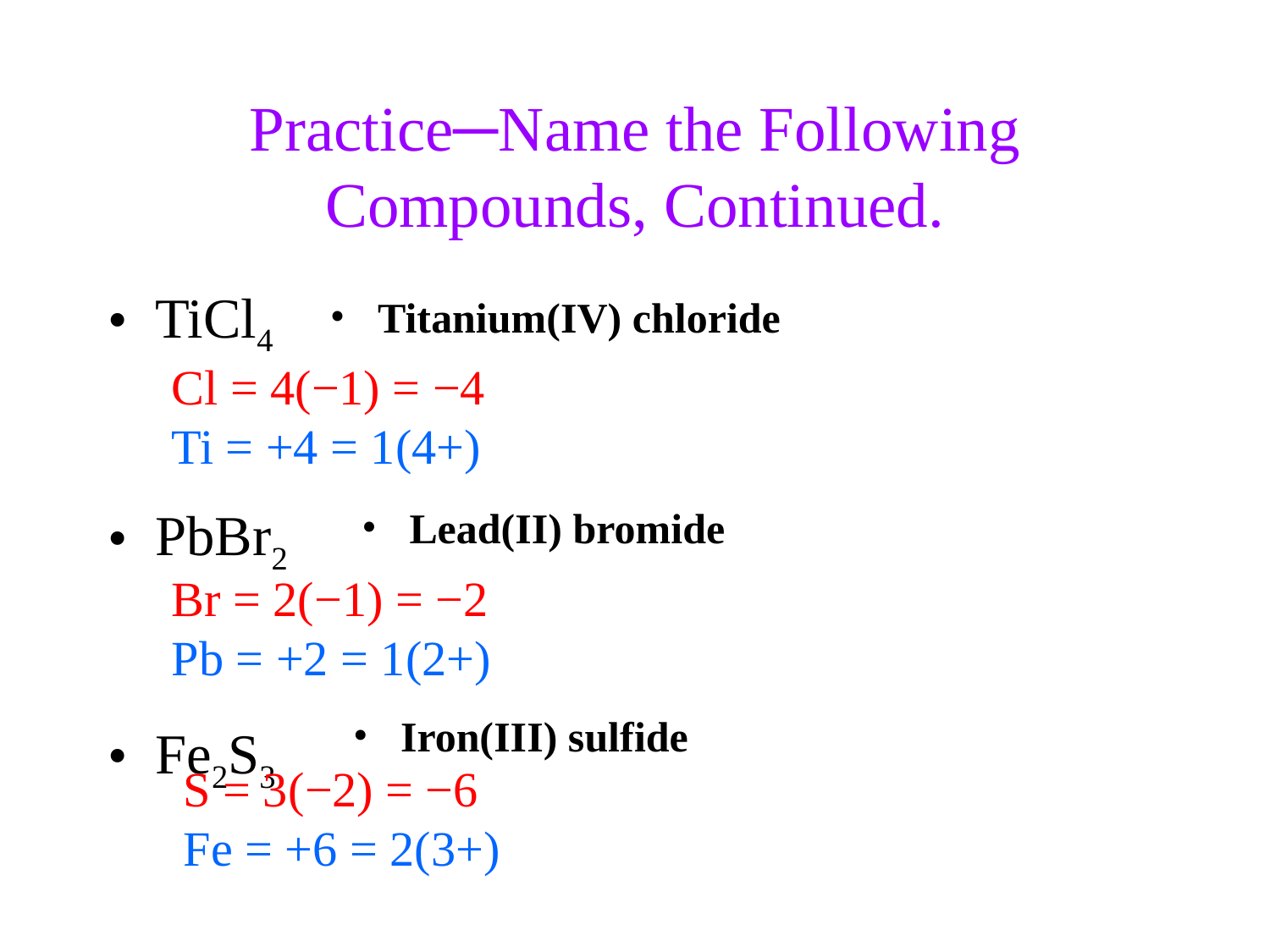

Practice─Name the Following Compounds, Continued.
TiCl4
PbBr2
Fe2S3
Titanium(IV) chloride
Cl = 4(−1) = −4
Ti = +4 = 1(4+)
Lead(II) bromide
Br = 2(−1) = −2
Pb = +2 = 1(2+)
Iron(III) sulfide
S = 3(−2) = −6
Fe = +6 = 2(3+)